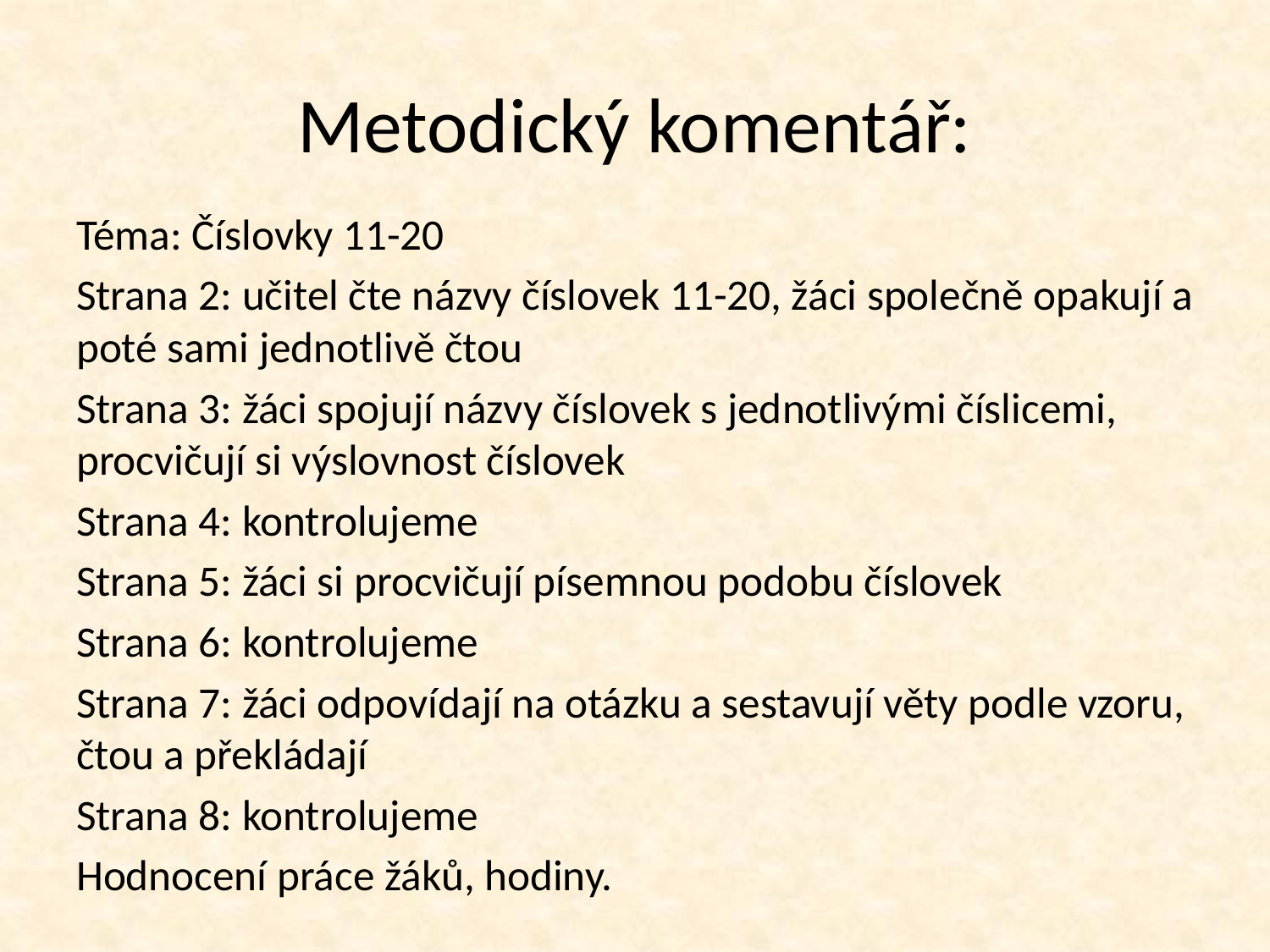

Metodický komentář:
Téma: Číslovky 11-20
Strana 2: učitel čte názvy číslovek 11-20, žáci společně opakují a poté sami jednotlivě čtou
Strana 3: žáci spojují názvy číslovek s jednotlivými číslicemi, procvičují si výslovnost číslovek
Strana 4: kontrolujeme
Strana 5: žáci si procvičují písemnou podobu číslovek
Strana 6: kontrolujeme
Strana 7: žáci odpovídají na otázku a sestavují věty podle vzoru, čtou a překládají
Strana 8: kontrolujeme
Hodnocení práce žáků, hodiny.